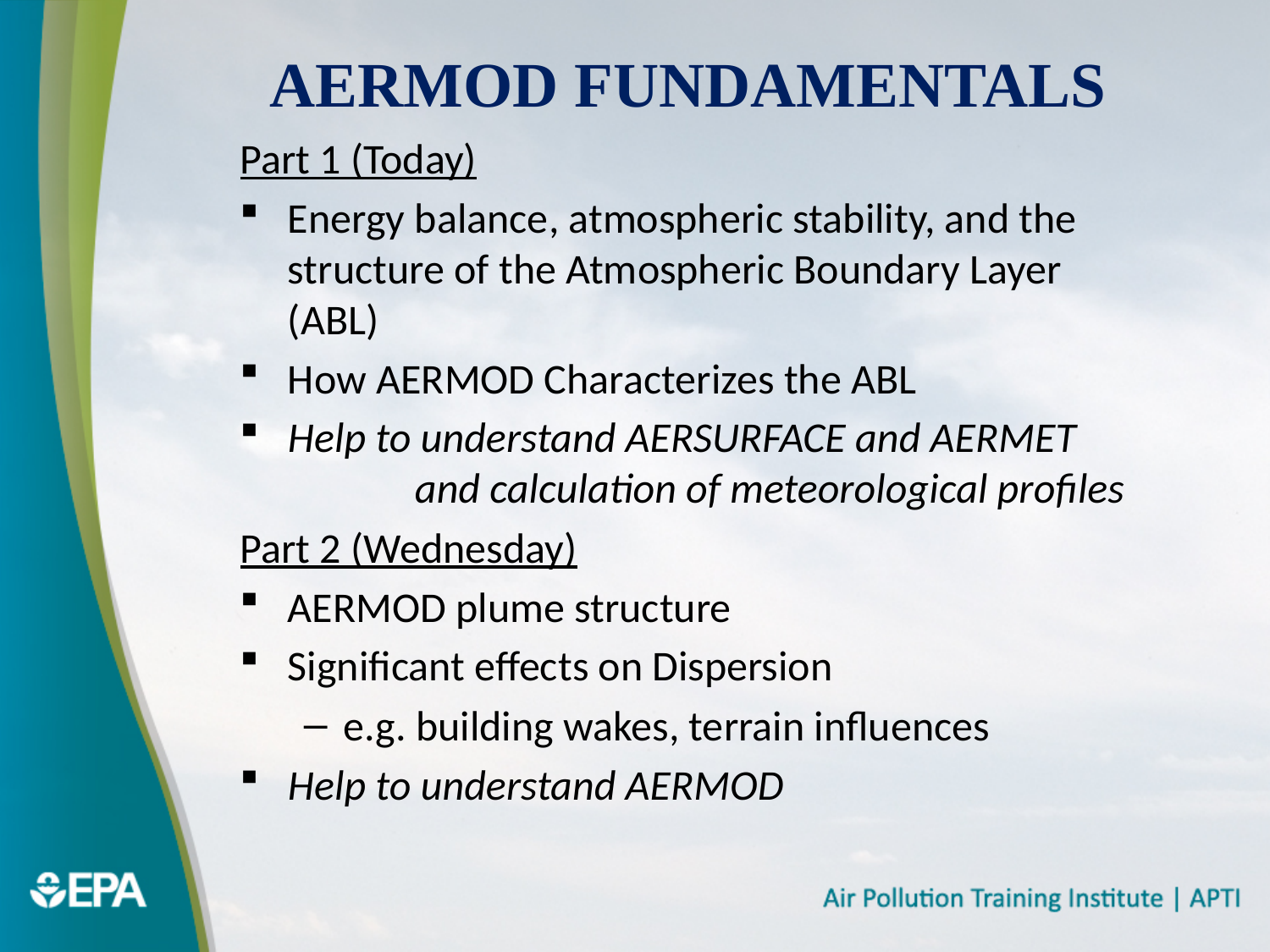

# AERMOD FUNDAMENTALS
Part 1 (Today)
Energy balance, atmospheric stability, and the structure of the Atmospheric Boundary Layer (ABL)
How AERMOD Characterizes the ABL
Help to understand AERSURFACE and AERMET    	and calculation of meteorological profiles
Part 2 (Wednesday)
AERMOD plume structure
Significant effects on Dispersion
e.g. building wakes, terrain influences
Help to understand AERMOD